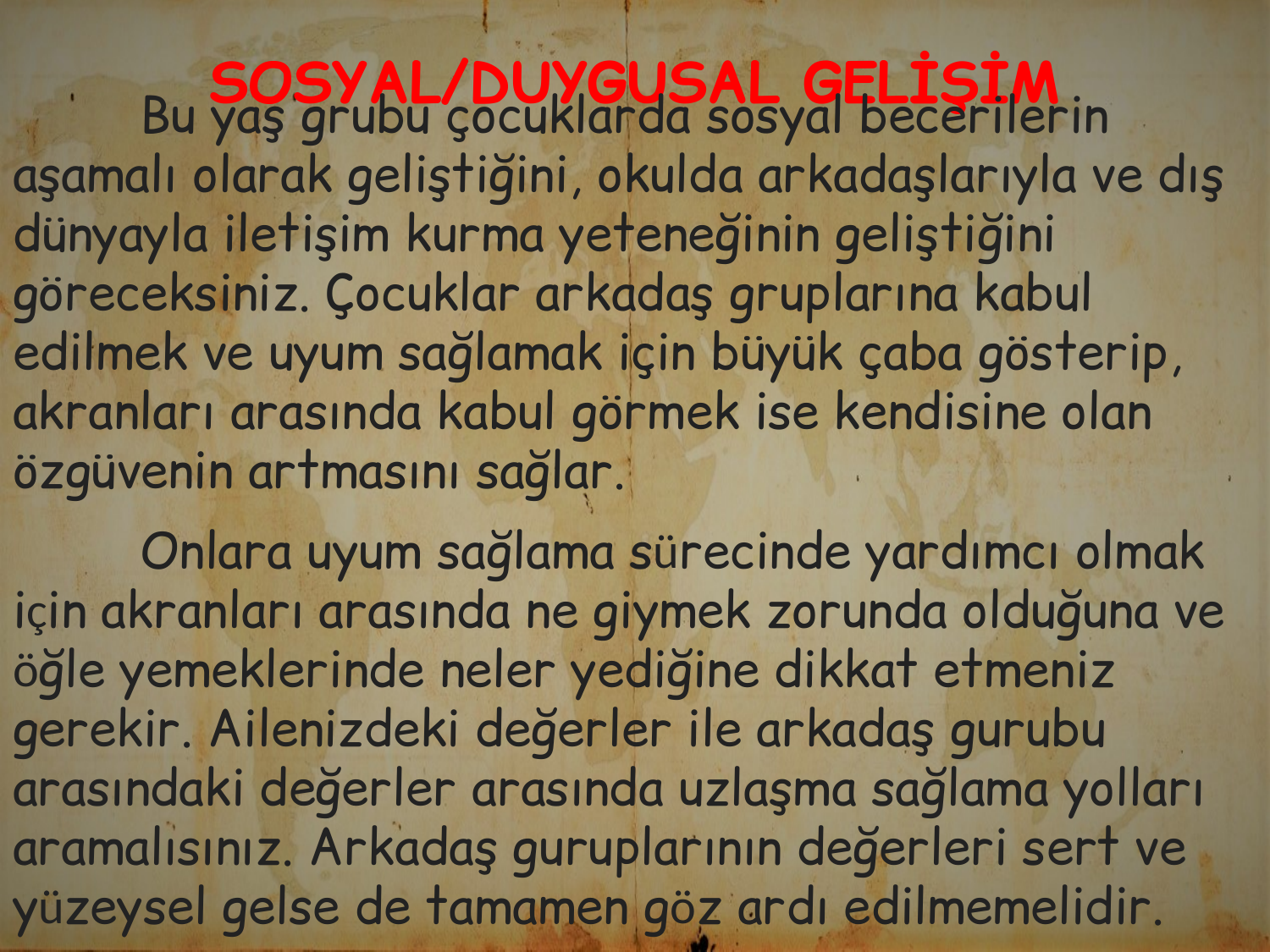

Sosyal/Duygusal Gelişim

	Bu yaş grubu çocuklarda sosyal becerilerin aşamalı olarak geliştiğini, okulda arkadaşlarıyla ve dış dünyayla iletişim kurma yeteneğinin geliştiğini göreceksiniz. Çocuklar arkadaş gruplarına kabul edilmek ve uyum sağlamak için büyük çaba gösterip, akranları arasında kabul görmek ise kendisine olan özgüvenin artmasını sağlar.

	Onlara uyum sağlama sürecinde yardımcı olmak için akranları arasında ne giymek zorunda olduğuna ve öğle yemeklerinde neler yediğine dikkat etmeniz gerekir. Ailenizdeki değerler ile arkadaş gurubu arasındaki değerler arasında uzlaşma sağlama yolları aramalısınız. Arkadaş guruplarının değerleri sert ve yüzeysel gelse de tamamen göz ardı edilmemelidir.